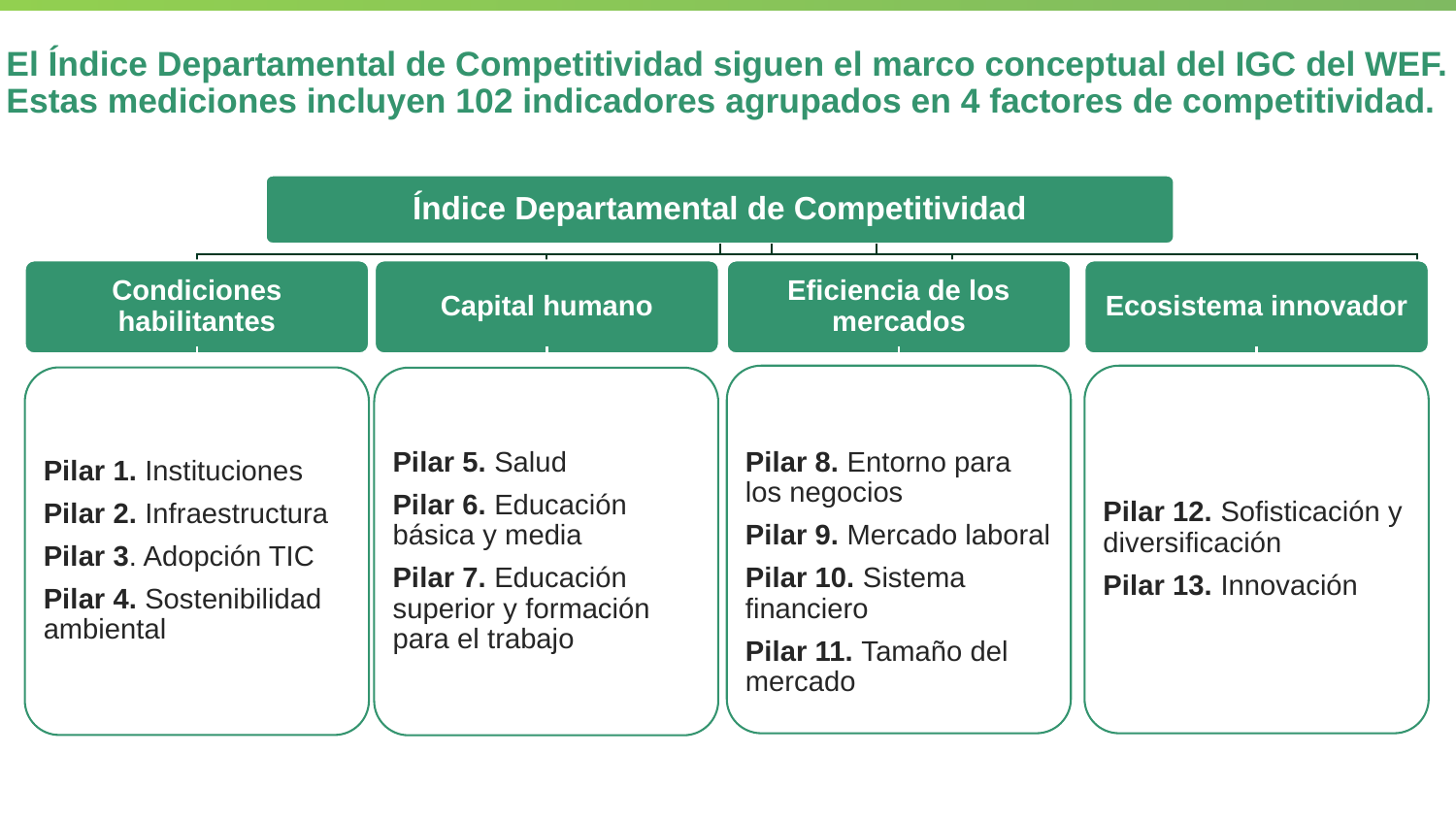

# El Índice Departamental de Competitividad siguen el marco conceptual del IGC del WEF. Estas mediciones incluyen 102 indicadores agrupados en 4 factores de competitividad.
Índice Departamental de Competitividad

Condiciones habilitantes
Capital humano
Eficiencia de los mercados
Ecosistema innovador

Pilar 8. Entorno para los negocios
Pilar 9. Mercado laboral
Pilar 10. Sistema financiero
Pilar 11. Tamaño del mercado
Pilar 12. Sofisticación y diversificación
Pilar 13. Innovación
Pilar 1. Instituciones
Pilar 2. Infraestructura
Pilar 3. Adopción TIC
Pilar 4. Sostenibilidad ambiental
Pilar 5. Salud
Pilar 6. Educación básica y media
Pilar 7. Educación superior y formación para el trabajo